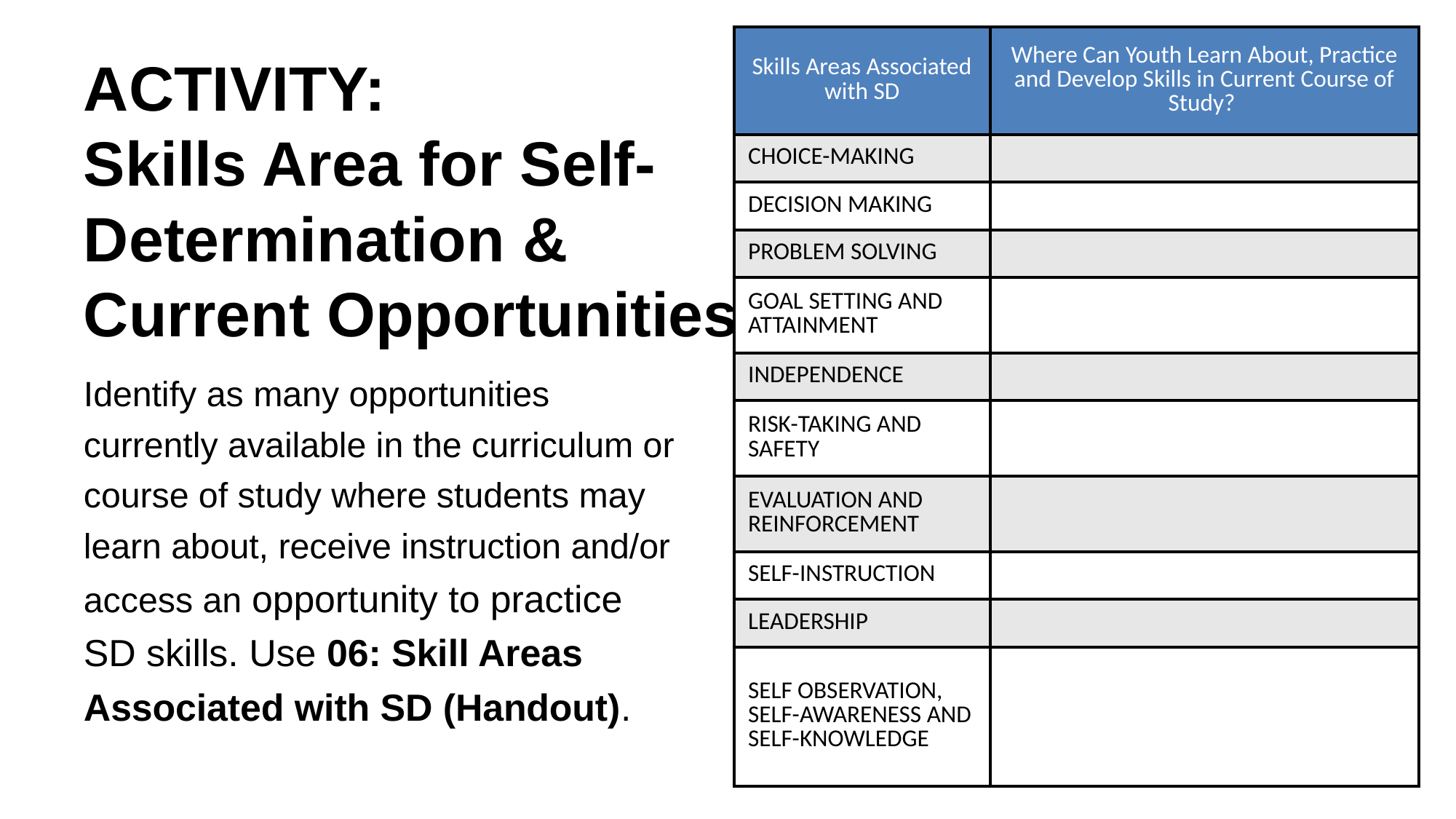

| Skills Areas Associated with SD | Where Can Youth Learn About, Practice and Develop Skills in Current Course of Study? |
| --- | --- |
| choice-making |  |
| decision making |  |
| problem solving |  |
| goal setting and attainment |  |
| independence |  |
| risk-taking and safety |  |
| evaluation and reinforcement |  |
| self-instruction |  |
| leadership |  |
| self observation, self-awareness and self-knowledge |  |
# ACTIVITY: Skills Area for Self- Determination & Current Opportunities
Identify as many opportunities currently available in the curriculum or course of study where students may learn about, receive instruction and/or access an opportunity to practice SD skills. Use 06: Skill Areas Associated with SD (Handout).